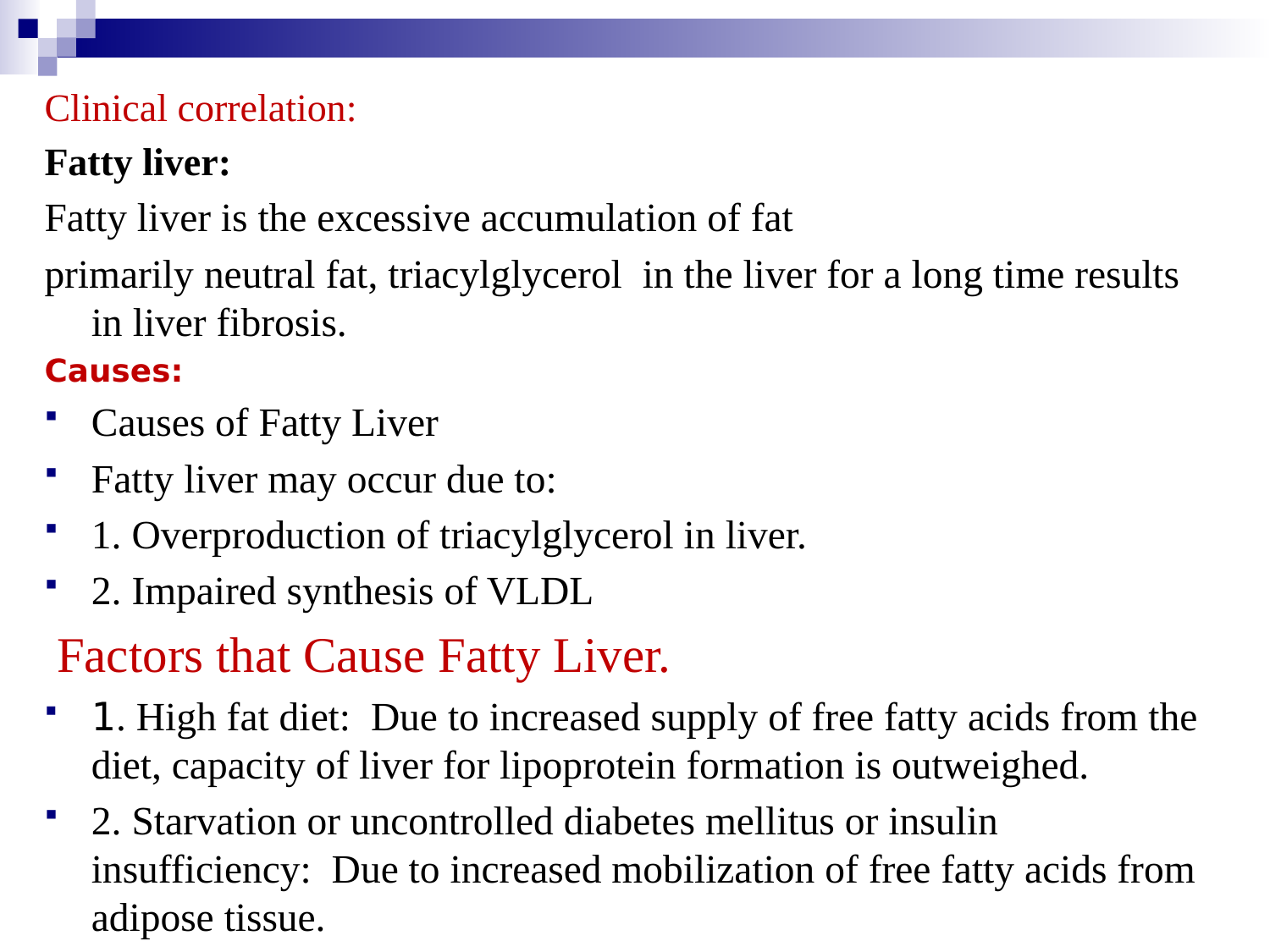

Clinical correlation:
Fatty liver:
Fatty liver is the excessive accumulation of fat
primarily neutral fat, triacylglycerol  in the liver for a long time results in liver fibrosis.
Causes:
Causes of Fatty Liver
Fatty liver may occur due to:
1. Overproduction of triacylglycerol in liver.
2. Impaired synthesis of VLDL
 Factors that Cause Fatty Liver.
1. High fat diet:  Due to increased supply of free fatty acids from the diet, capacity of liver for lipoprotein formation is outweighed.
2. Starvation or uncontrolled diabetes mellitus or insulin insufficiency:  Due to increased mobilization of free fatty acids from adipose tissue.